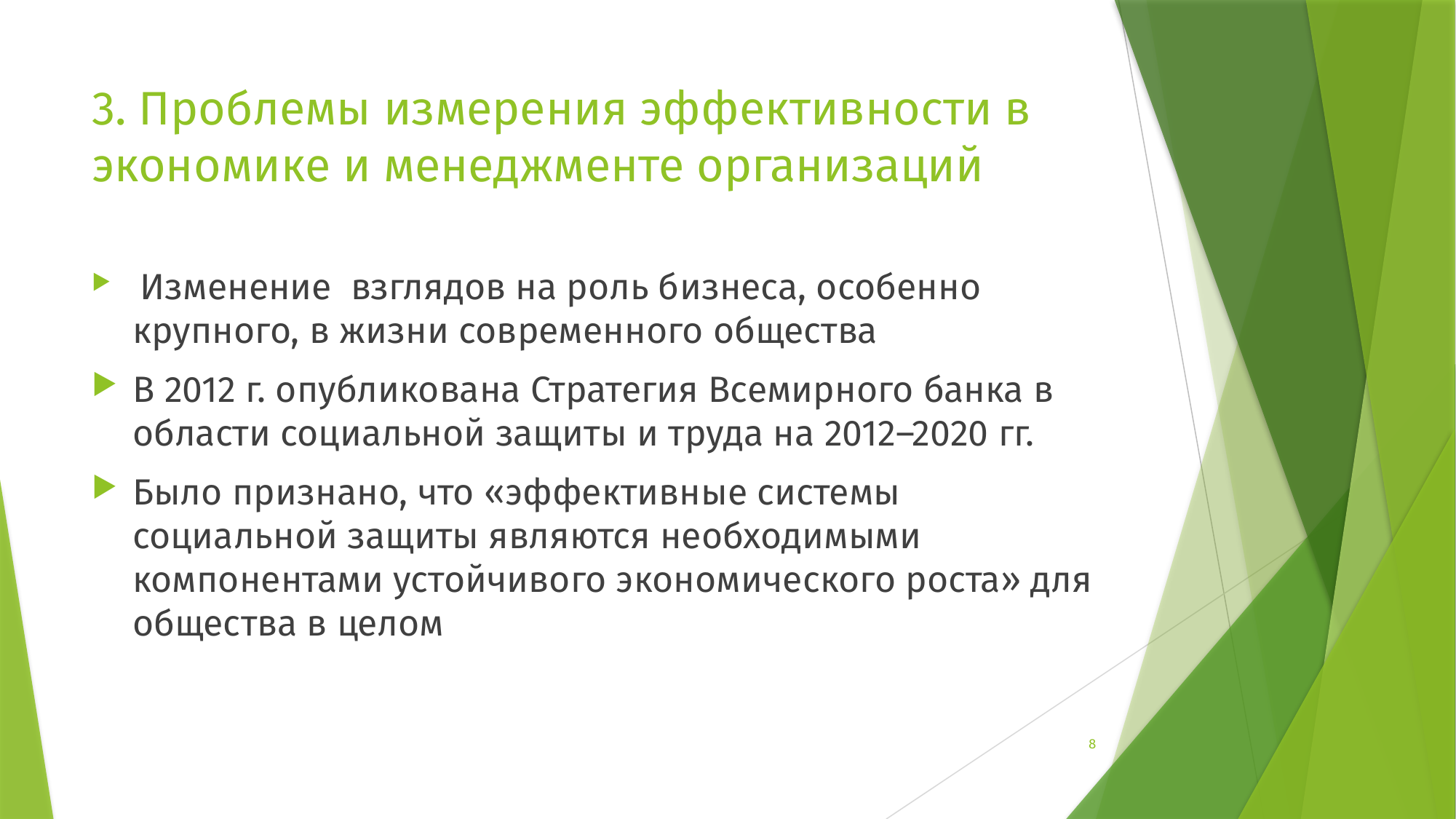

# 3. Проблемы измерения эффективности в экономике и менеджменте организаций
 Изменение  взглядов на роль бизнеса, особенно крупного, в жизни современного общества
В 2012 г. опубликована Стратегия Всемирного банка в области социальной защиты и труда на 2012–2020 гг.
Было признано, что «эффективные системы социальной защиты являются необходимыми компонентами устойчивого экономического роста» для общества в целом
8